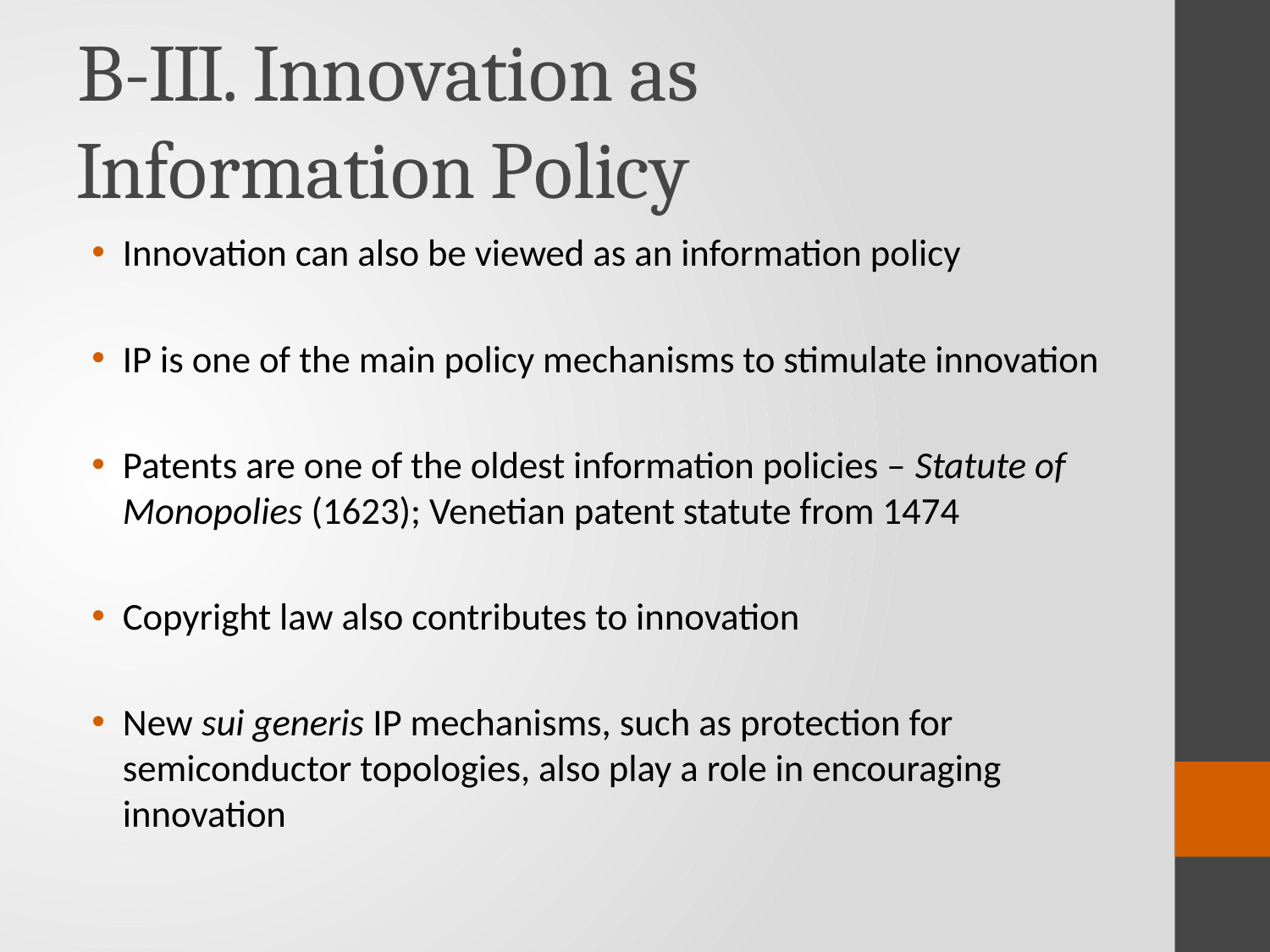

# B-III. Innovation as Information Policy
Innovation can also be viewed as an information policy

IP is one of the main policy mechanisms to stimulate innovation

Patents are one of the oldest information policies – Statute of Monopolies (1623); Venetian patent statute from 1474

Copyright law also contributes to innovation

New sui generis IP mechanisms, such as protection for semiconductor topologies, also play a role in encouraging innovation